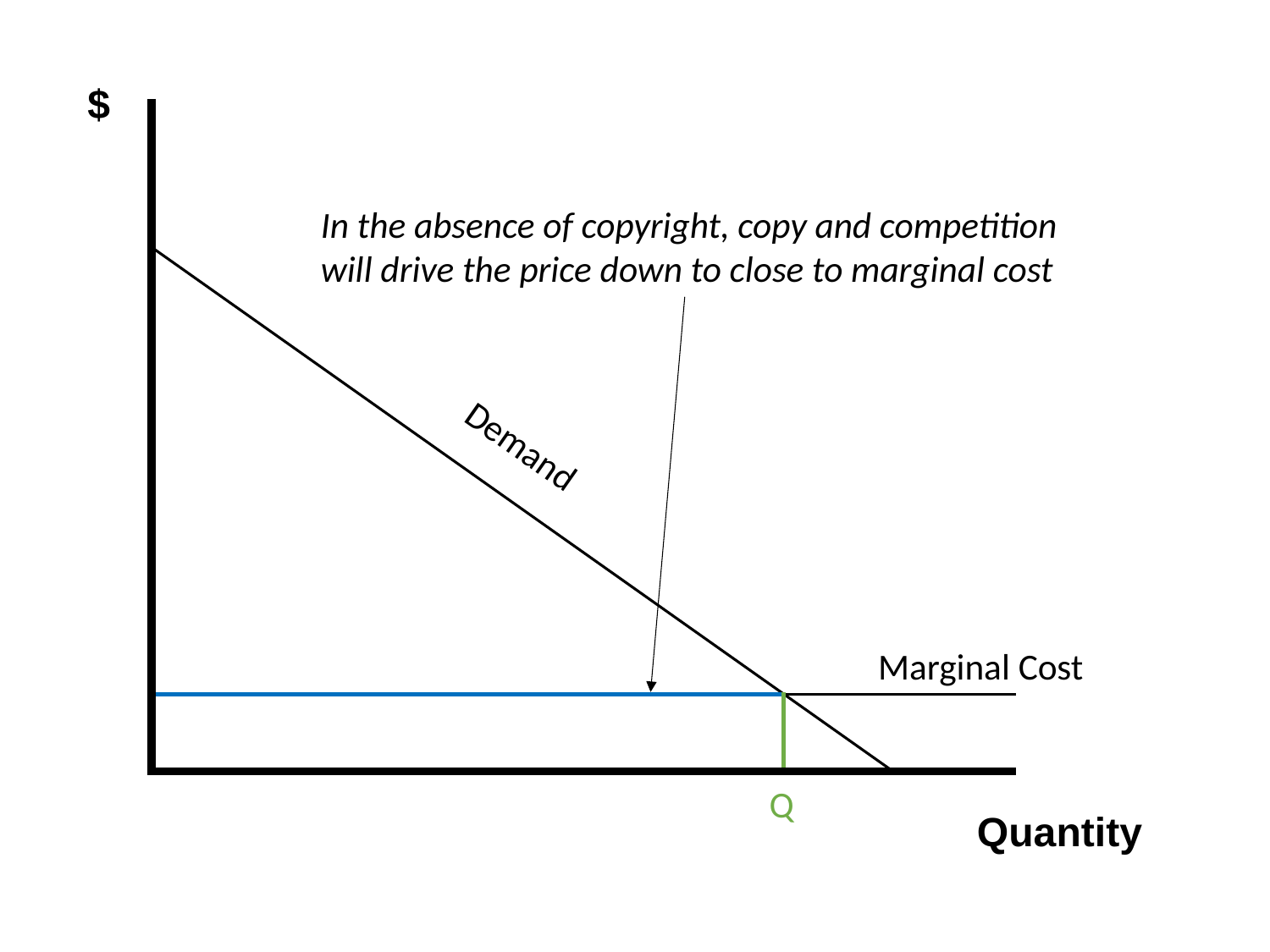

$
In the absence of copyright, copy and competition will drive the price down to close to marginal cost
Demand
Marginal Cost
Q
Quantity